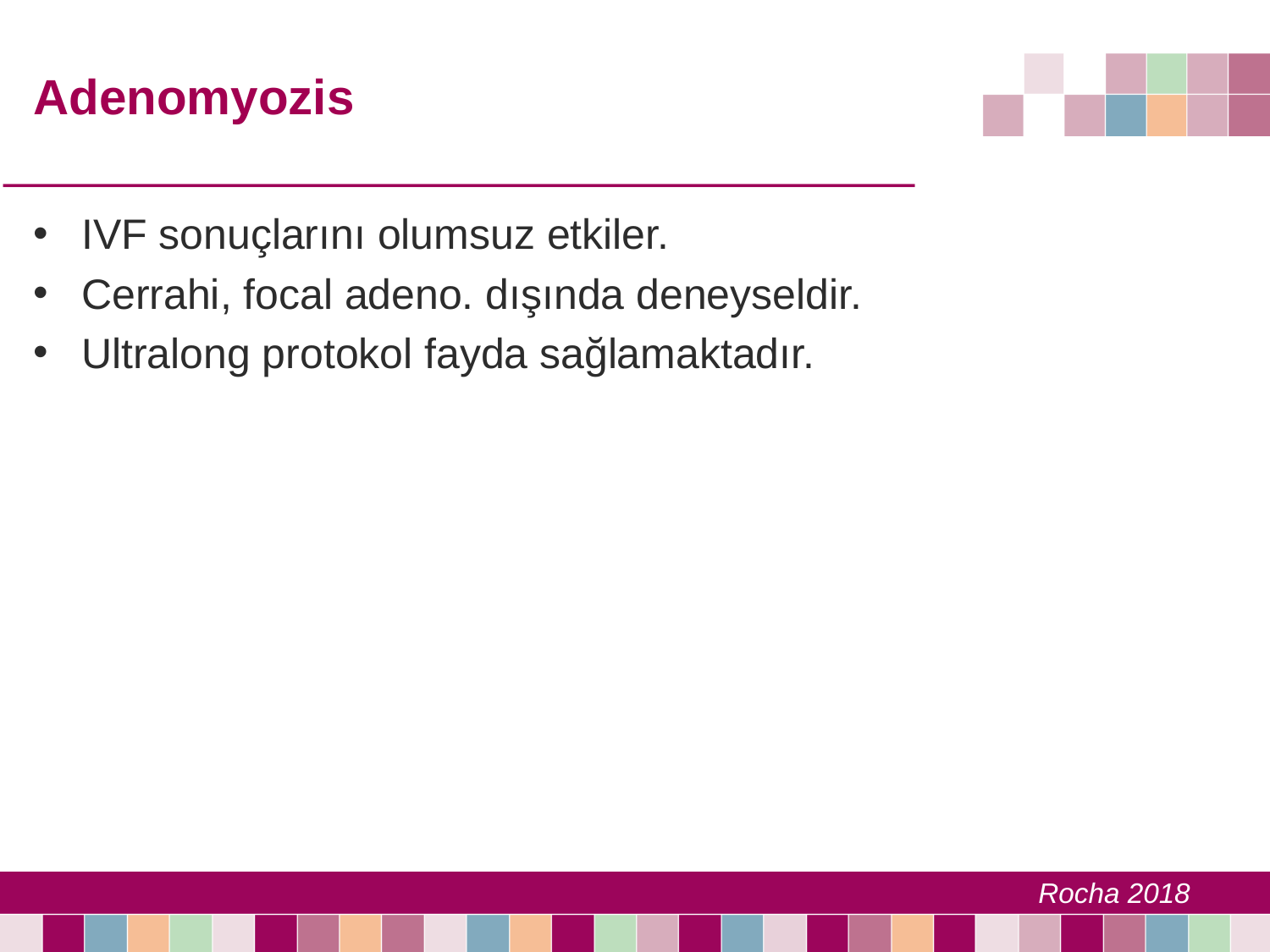

# Adenomyozis
IVF sonuçlarını olumsuz etkiler.
Cerrahi, focal adeno. dışında deneyseldir.
Ultralong protokol fayda sağlamaktadır.
Rocha 2018